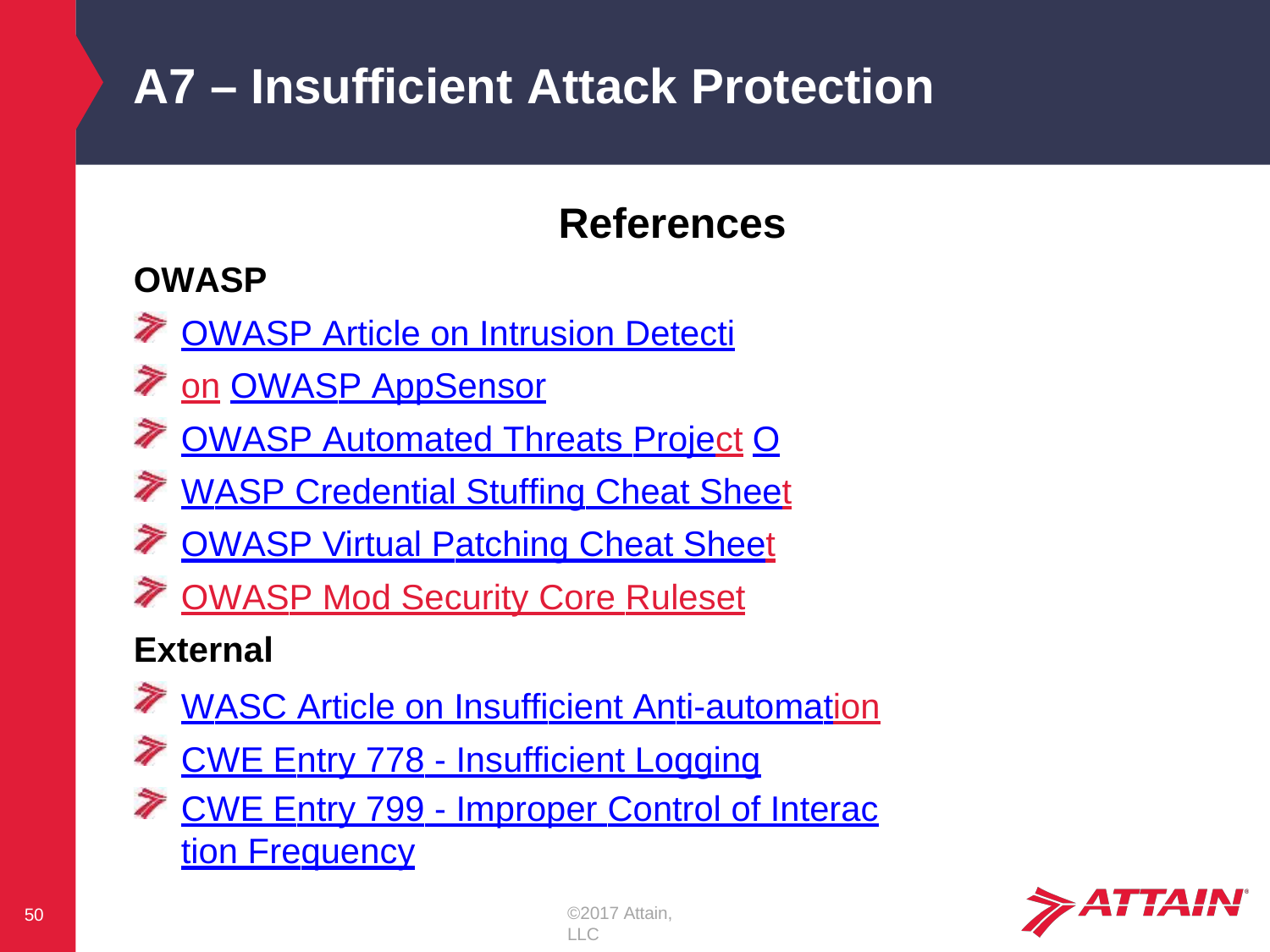

# A7 – Insufficient Attack Protection
References

OWASP
OWASP Article on Intrusion Detection OWASP AppSensor
OWASP Automated Threats Project OWASP Credential Stuffing Cheat Sheet OWASP Virtual Patching Cheat Sheet OWASP Mod Security Core Ruleset

External
WASC Article on Insufficient Anti-automation CWE Entry 778 - Insufficient Logging
CWE Entry 799 - Improper Control of Interaction Frequency

©2017 Attain, LLC
50